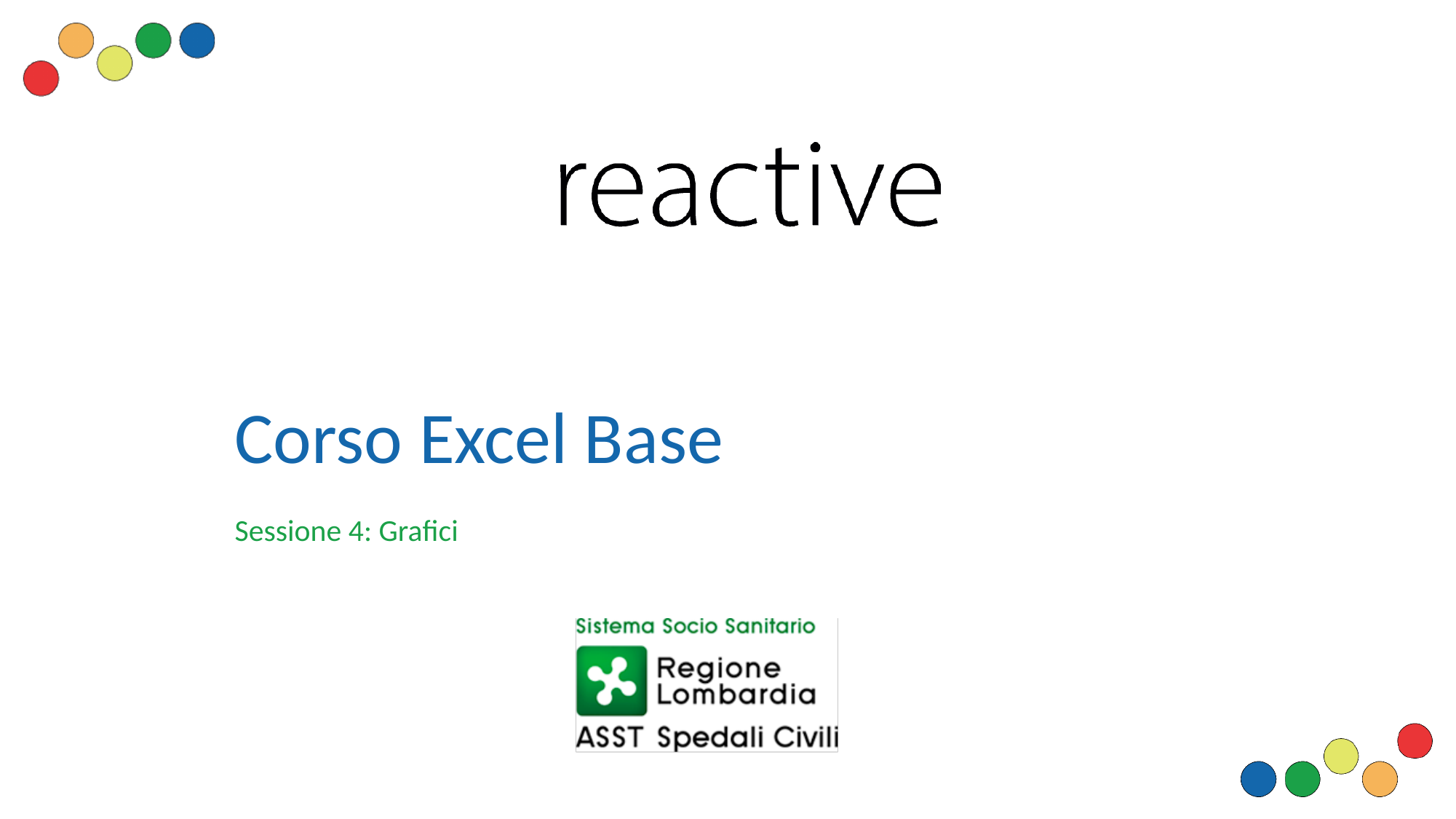

# Corso Excel Base
Sessione 4: Grafici